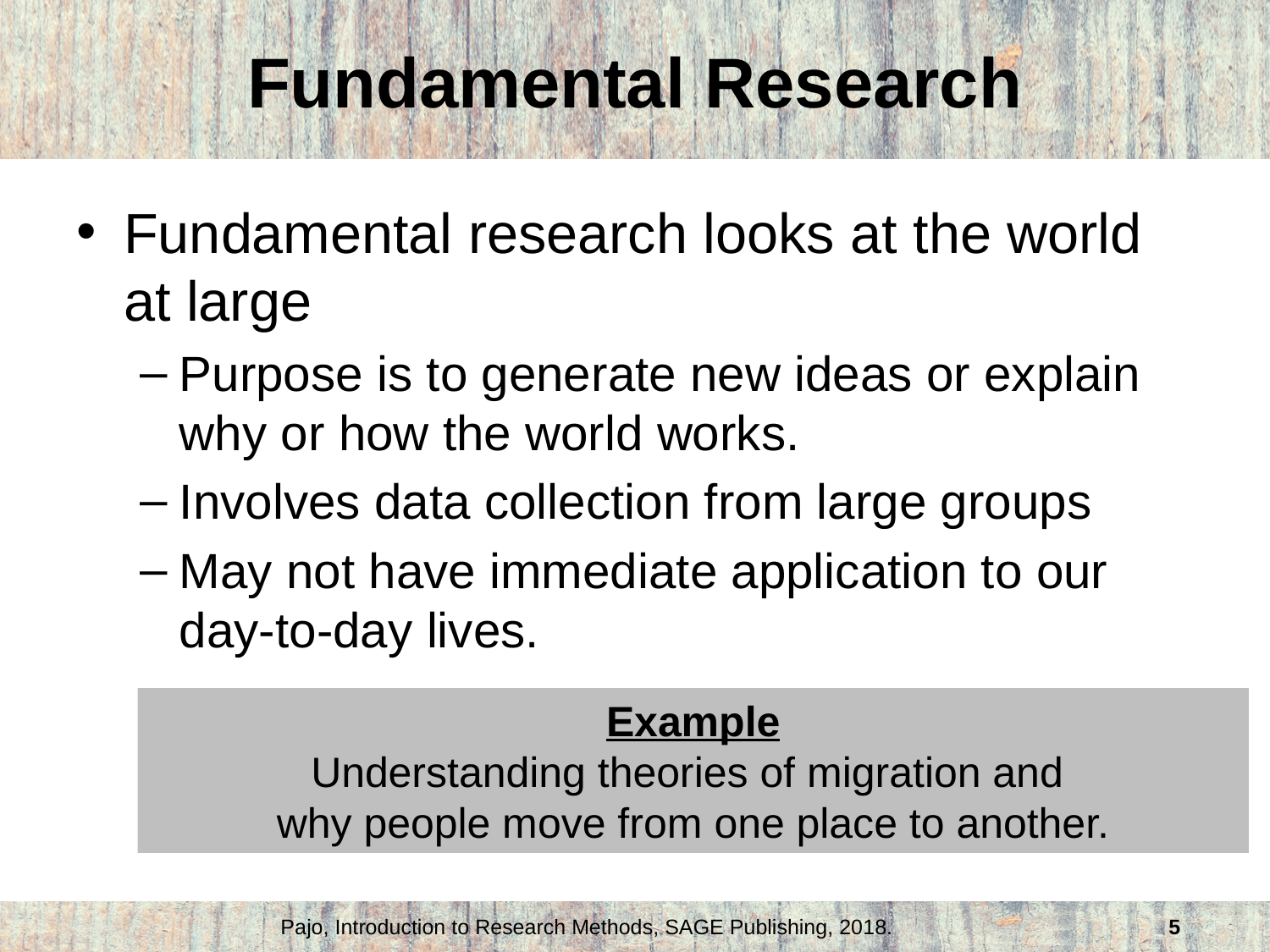

# Fundamental Research
Fundamental research looks at the world at large
Purpose is to generate new ideas or explain why or how the world works.
Involves data collection from large groups
May not have immediate application to our day-to-day lives.

Example
Understanding theories of migration and
why people move from one place to another.
Pajo, Introduction to Research Methods, SAGE Publishing, 2018.
5